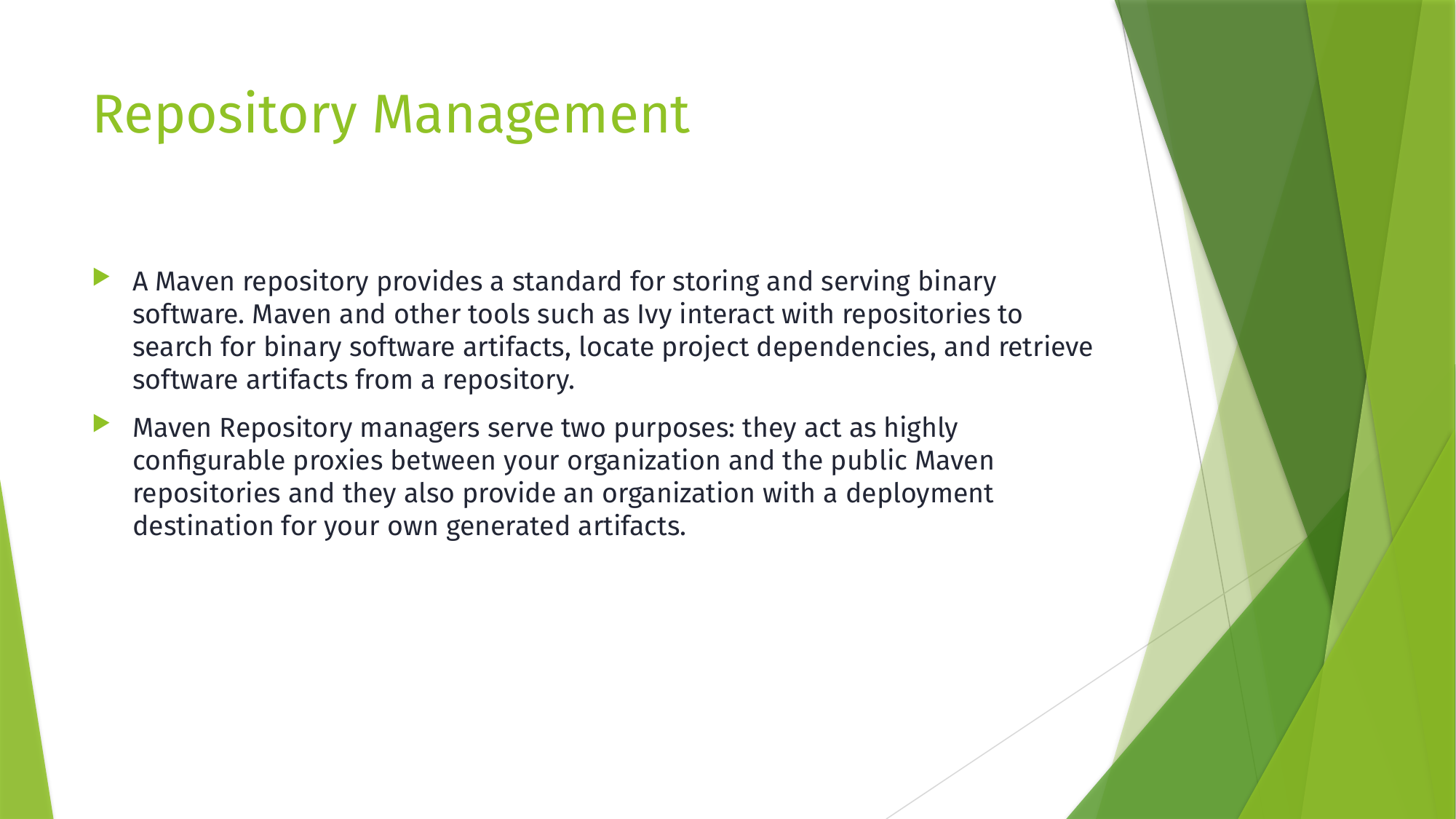

# Repository Management
A Maven repository provides a standard for storing and serving binary software. Maven and other tools such as Ivy interact with repositories to search for binary software artifacts, locate project dependencies, and retrieve software artifacts from a repository.
Maven Repository managers serve two purposes: they act as highly configurable proxies between your organization and the public Maven repositories and they also provide an organization with a deployment destination for your own generated artifacts.